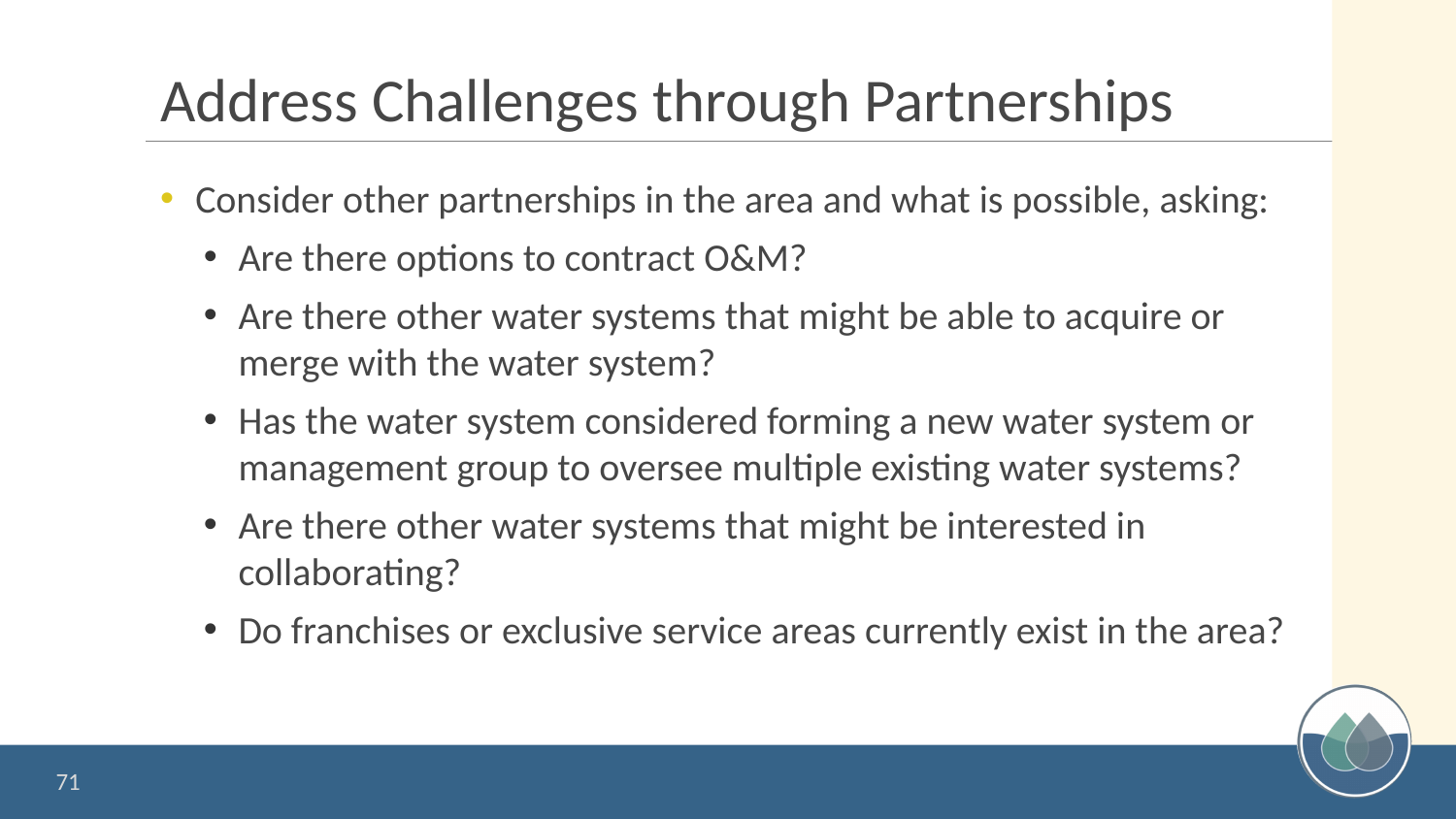

# Address Challenges through Partnerships
Consider other partnerships in the area and what is possible, asking:
Are there options to contract O&M?
Are there other water systems that might be able to acquire or merge with the water system?
Has the water system considered forming a new water system or management group to oversee multiple existing water systems?
Are there other water systems that might be interested in collaborating?
Do franchises or exclusive service areas currently exist in the area?
71